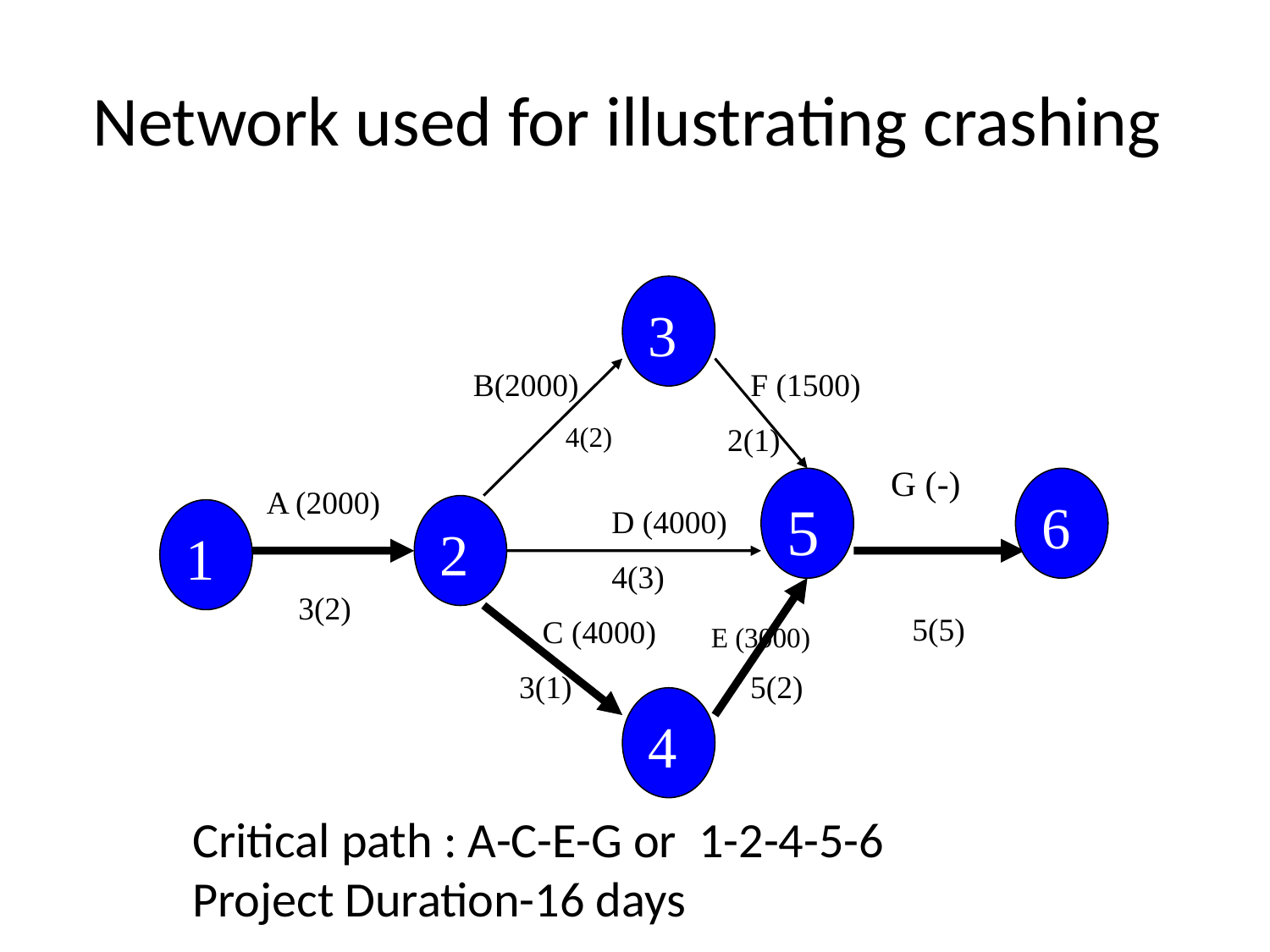

# Network used for illustrating crashing
3

B(2000)

F (1500)
4(2)
2(1)
G (-)
5

6
A (2000)
A
2
D (4000)
1

4

4(3)

3(2)
5(5)

C (4000)
E (3000)
3(1)
5(2)
4
Critical path : A-C-E-G or  1-2-4-5-6
Project Duration-16 days